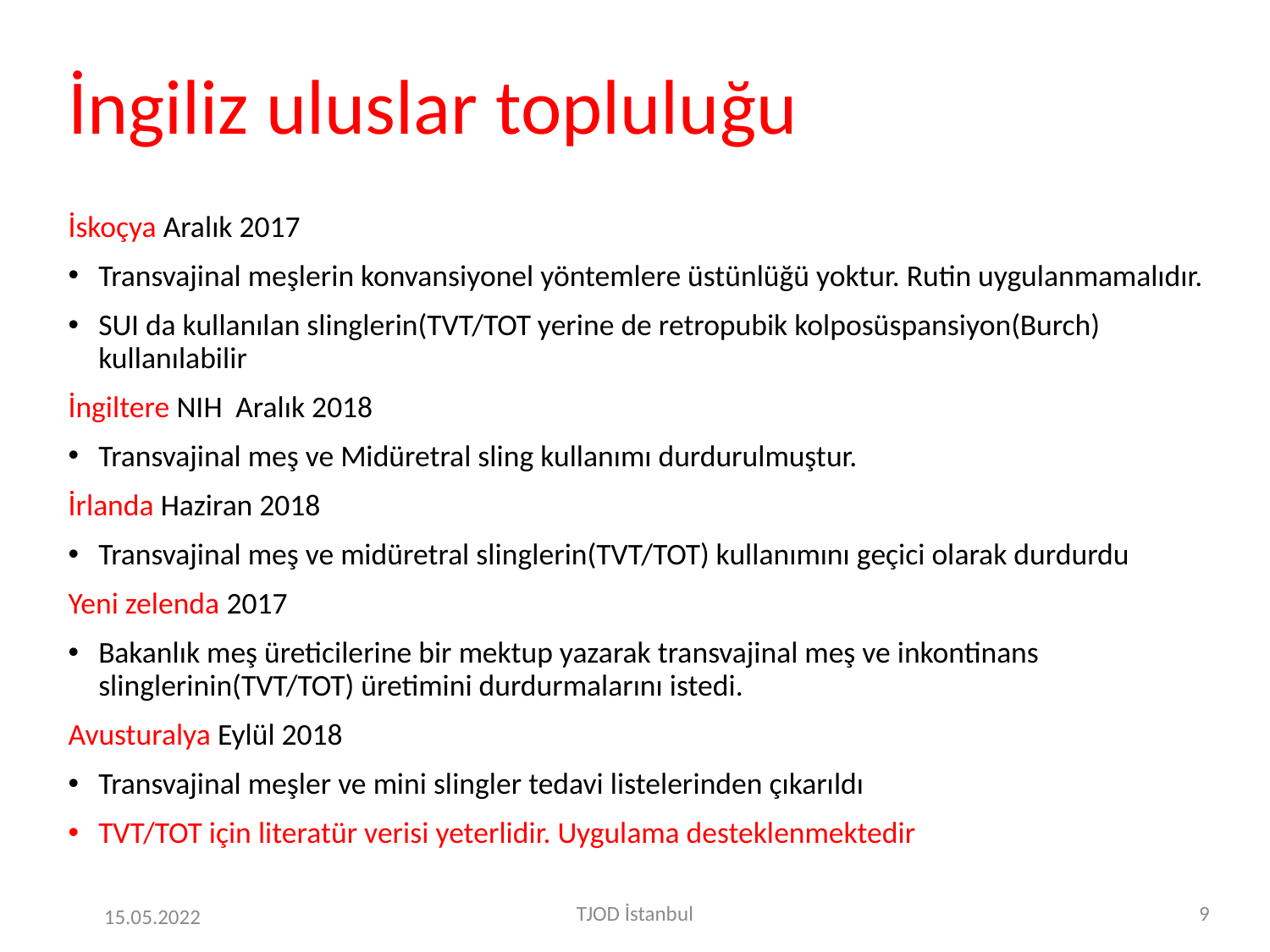

# İngiliz uluslar topluluğu
İskoçya Aralık 2017
Transvajinal meşlerin konvansiyonel yöntemlere üstünlüğü yoktur. Rutin uygulanmamalıdır.
SUI da kullanılan slinglerin(TVT/TOT yerine de retropubik kolposüspansiyon(Burch) kullanılabilir
İngiltere NIH  Aralık 2018
Transvajinal meş ve Midüretral sling kullanımı durdurulmuştur.
İrlanda Haziran 2018
Transvajinal meş ve midüretral slinglerin(TVT/TOT) kullanımını geçici olarak durdurdu
Yeni zelenda 2017
Bakanlık meş üreticilerine bir mektup yazarak transvajinal meş ve inkontinans slinglerinin(TVT/TOT) üretimini durdurmalarını istedi.
Avusturalya Eylül 2018
Transvajinal meşler ve mini slingler tedavi listelerinden çıkarıldı
TVT/TOT için literatür verisi yeterlidir. Uygulama desteklenmektedir

TJOD İstanbul
9
15.05.2022